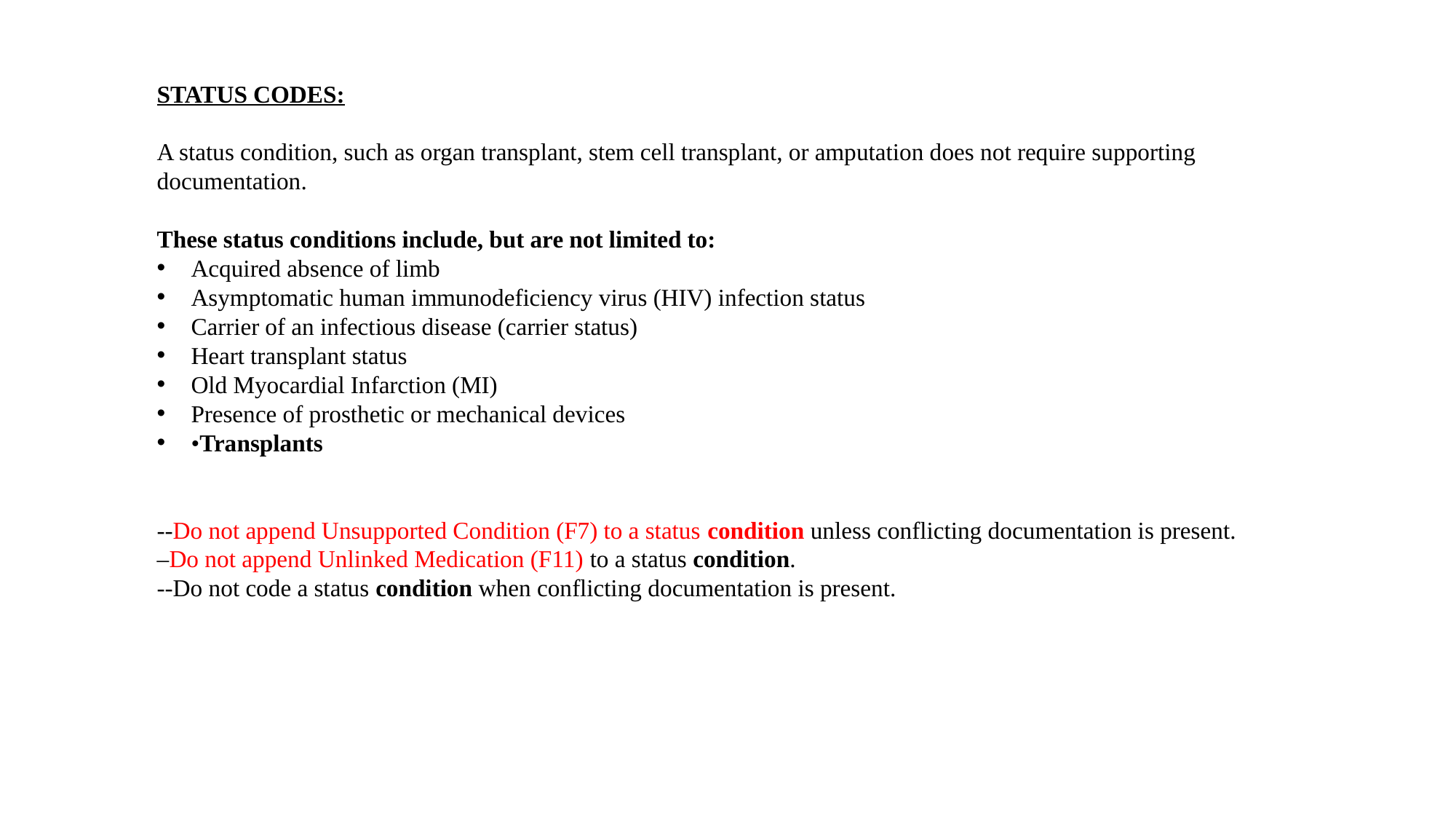

STATUS CODES:

A status condition, such as organ transplant, stem cell transplant, or amputation does not require supporting documentation.

These status conditions include, but are not limited to:
Acquired absence of limb
Asymptomatic human immunodeficiency virus (HIV) infection status
Carrier of an infectious disease (carrier status)
Heart transplant status
Old Myocardial Infarction (MI)
Presence of prosthetic or mechanical devices
•Transplants

--Do not append Unsupported Condition (F7) to a status condition unless conflicting documentation is present.
–Do not append Unlinked Medication (F11) to a status condition.
--Do not code a status condition when conflicting documentation is present.